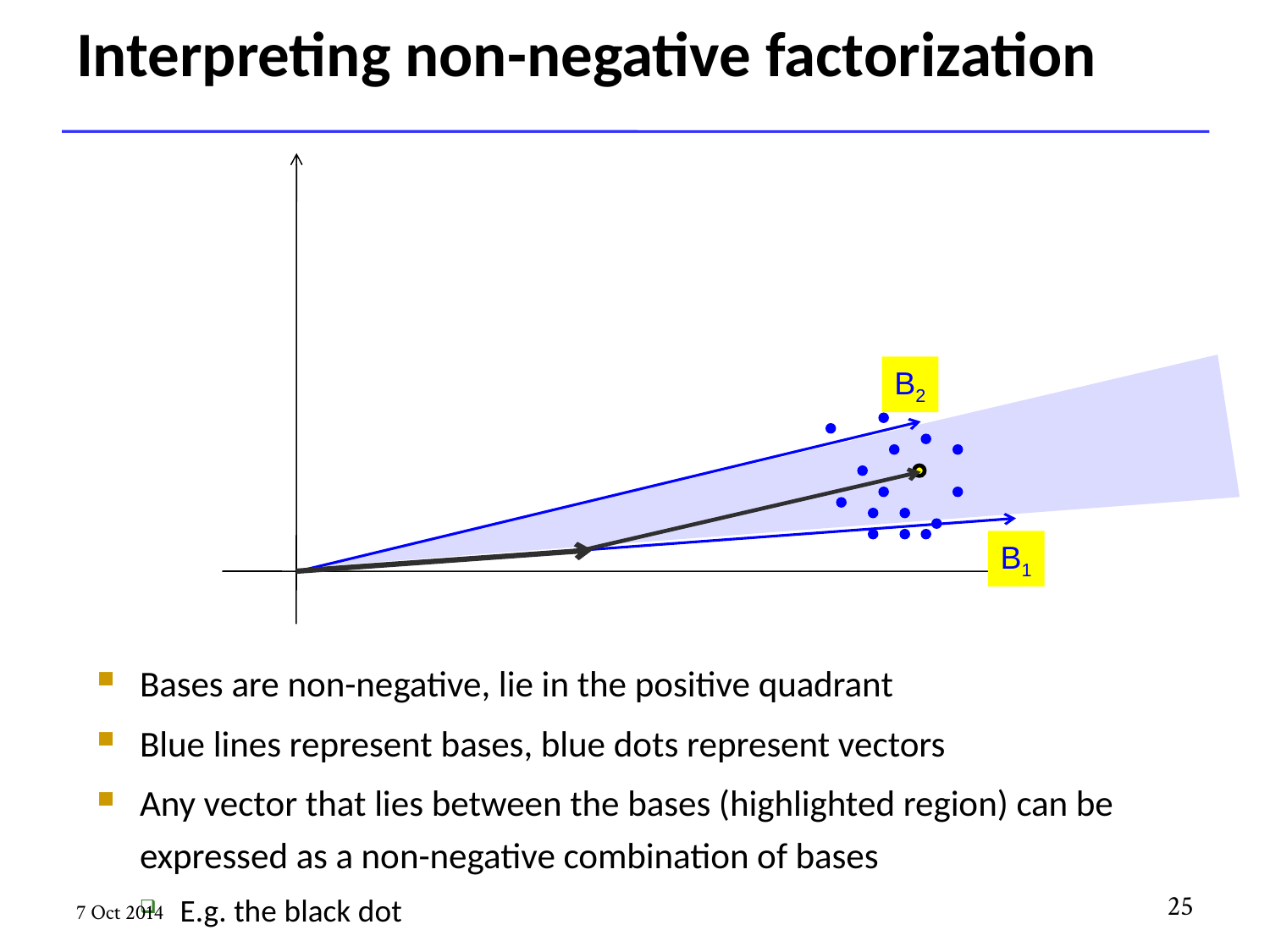

# Interpreting non-negative factorization

B2

B1
Bases are non-negative, lie in the positive quadrant
Blue lines represent bases, blue dots represent vectors
Any vector that lies between the bases (highlighted region) can be expressed as a non-negative combination of bases
E.g. the black dot
7 Oct 2014
25